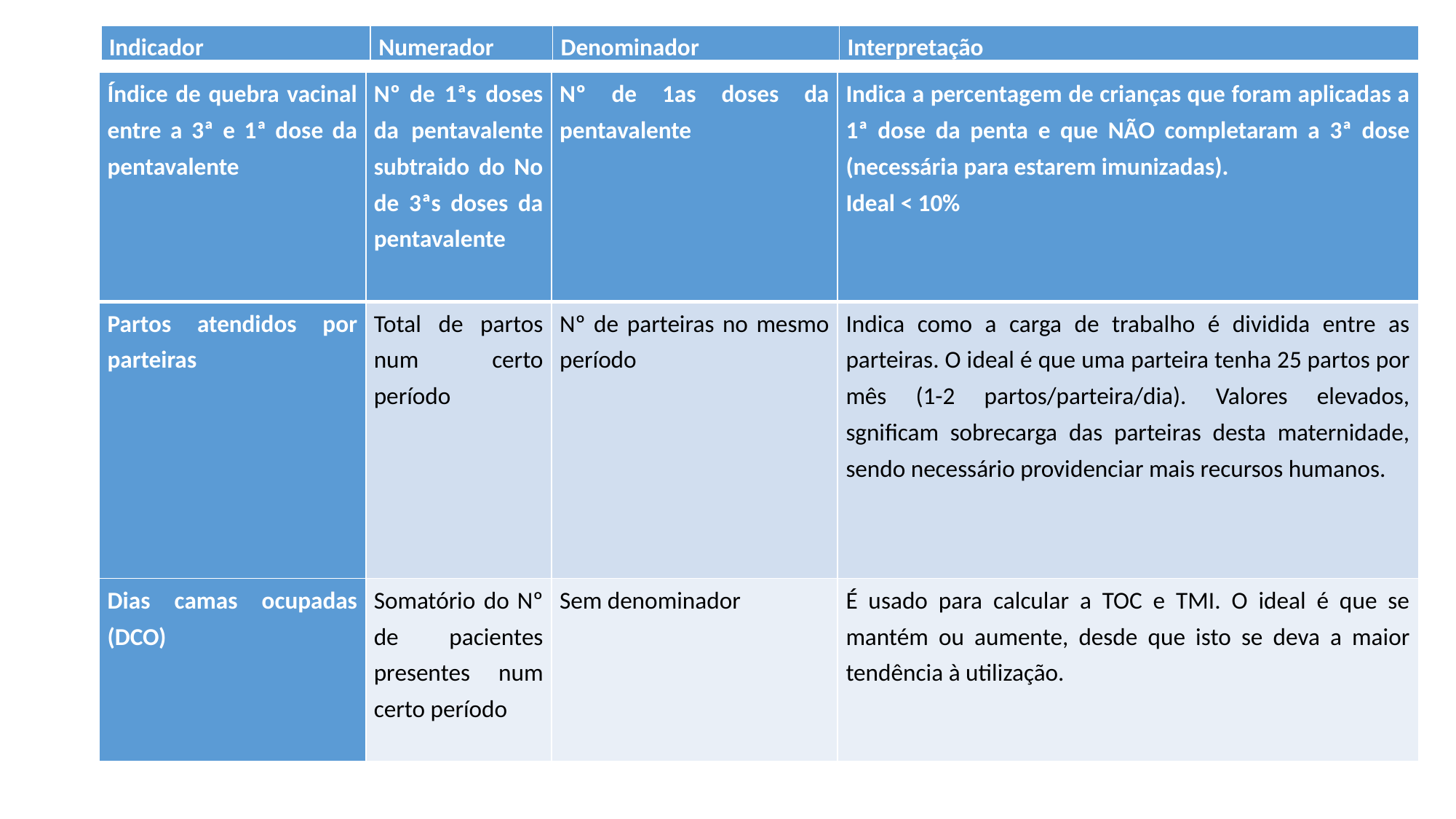

| Indicador | Numerador | Denominador | Interpretação |
| --- | --- | --- | --- |
| Índice de quebra vacinal entre a 3ª e 1ª dose da pentavalente | Nº de 1ªs doses da pentavalente subtraido do No de 3ªs doses da pentavalente | Nº de 1as doses da pentavalente | Indica a percentagem de crianças que foram aplicadas a 1ª dose da penta e que NÃO completaram a 3ª dose (necessária para estarem imunizadas). Ideal < 10% |
| --- | --- | --- | --- |
| Partos atendidos por parteiras | Total de partos num certo período | Nº de parteiras no mesmo período | Indica como a carga de trabalho é dividida entre as parteiras. O ideal é que uma parteira tenha 25 partos por mês (1-2 partos/parteira/dia). Valores elevados, sgnificam sobrecarga das parteiras desta maternidade, sendo necessário providenciar mais recursos humanos. |
| Dias camas ocupadas (DCO) | Somatório do Nº de pacientes presentes num certo período | Sem denominador | É usado para calcular a TOC e TMI. O ideal é que se mantém ou aumente, desde que isto se deva a maior tendência à utilização. |